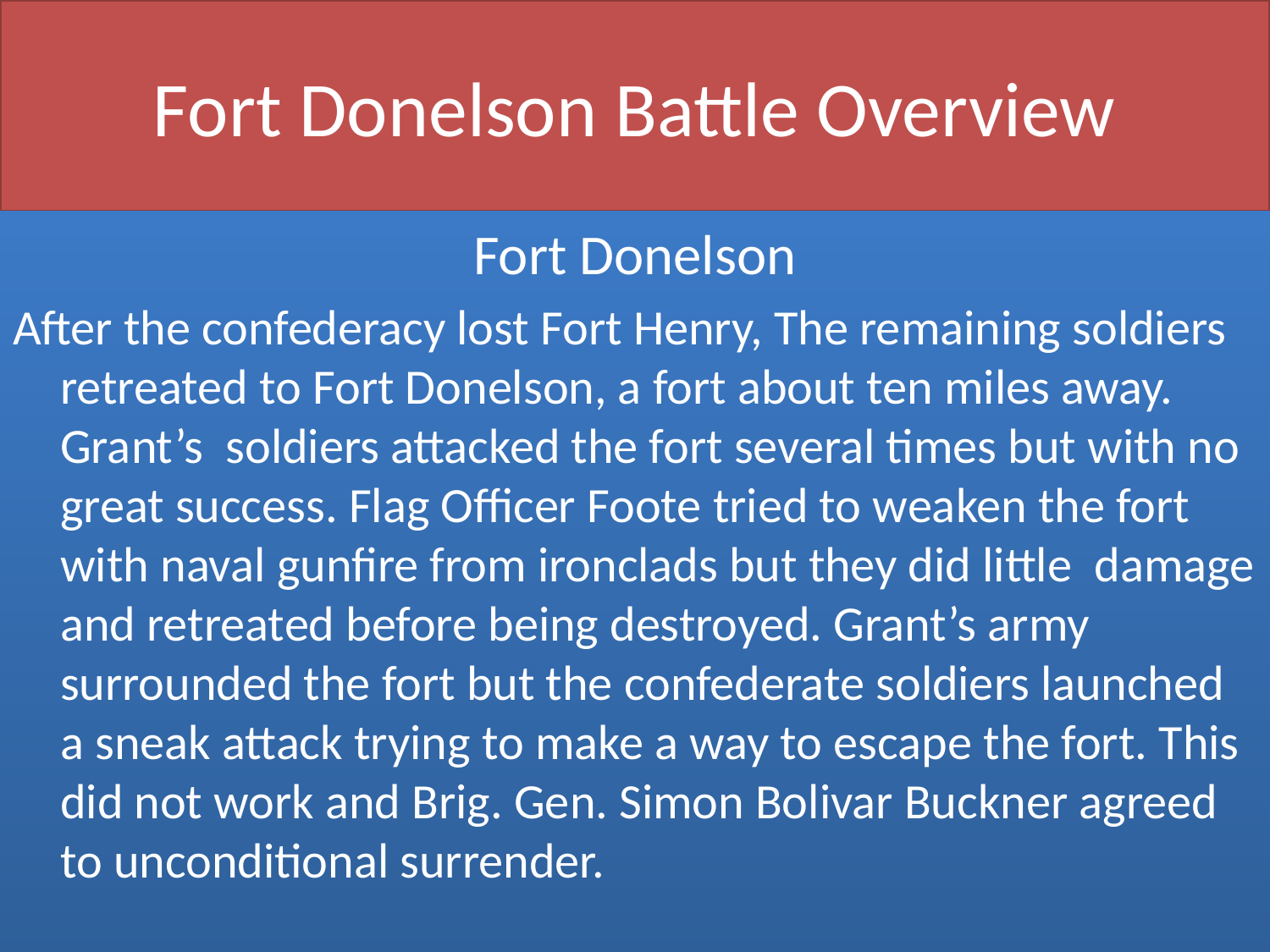

# Fort Donelson Battle Overview
Fort Donelson
After the confederacy lost Fort Henry, The remaining soldiers retreated to Fort Donelson, a fort about ten miles away. Grant’s  soldiers attacked the fort several times but with no great success. Flag Officer Foote tried to weaken the fort with naval gunfire from ironclads but they did little  damage and retreated before being destroyed. Grant’s army surrounded the fort but the confederate soldiers launched a sneak attack trying to make a way to escape the fort. This did not work and Brig. Gen. Simon Bolivar Buckner agreed to unconditional surrender.